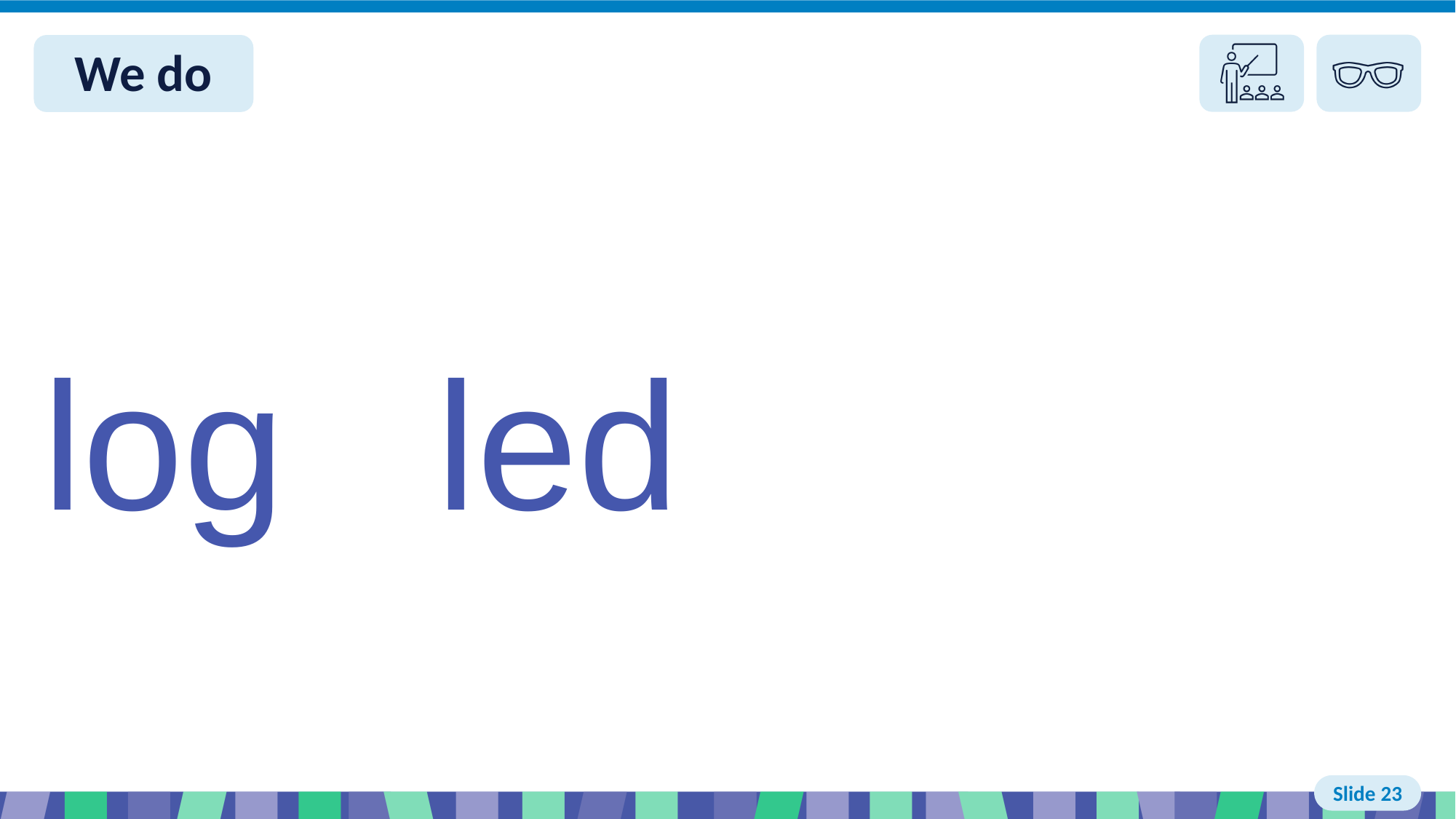

# Slide 23 We do read
log   led